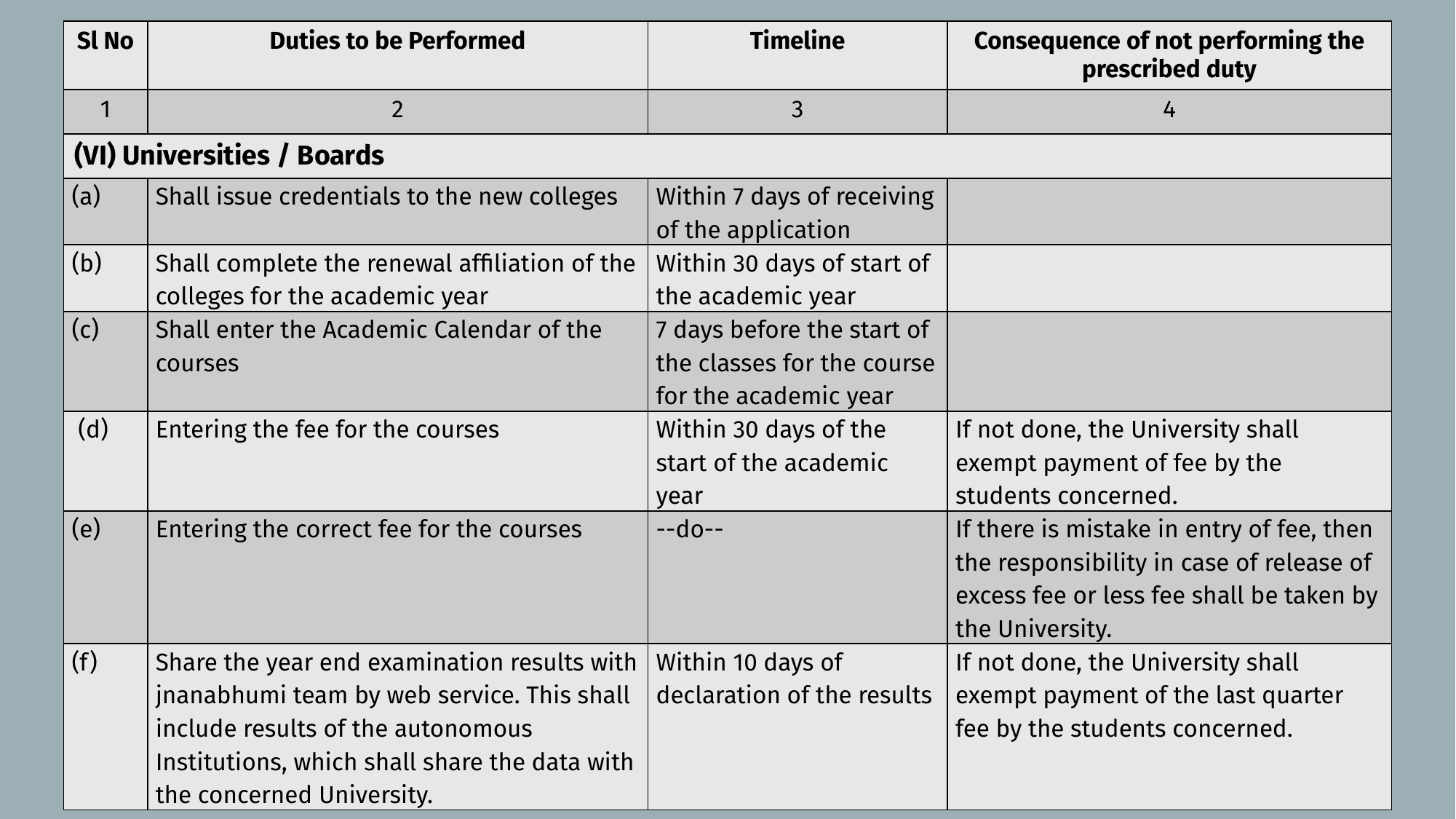

| Sl No | Duties to be Performed | Timeline | Consequence of not performing the prescribed duty |
| --- | --- | --- | --- |
| 1 | 2 | 3 | 4 |
| (VI) Universities / Boards |  |  |  |
| (a) | Shall issue credentials to the new colleges | Within 7 days of receiving of the application |  |
| (b) | Shall complete the renewal affiliation of the colleges for the academic year | Within 30 days of start of the academic year |  |
| (c) | Shall enter the Academic Calendar of the courses | 7 days before the start of the classes for the course for the academic year |  |
| (d) | Entering the fee for the courses | Within 30 days of the start of the academic year | If not done, the University shall exempt payment of fee by the students concerned. |
| (e) | Entering the correct fee for the courses | --do-- | If there is mistake in entry of fee, then the responsibility in case of release of excess fee or less fee shall be taken by the University. |
| (f) | Share the year end examination results with jnanabhumi team by web service. This shall include results of the autonomous Institutions, which shall share the data with the concerned University. | Within 10 days of declaration of the results | If not done, the University shall exempt payment of the last quarter fee by the students concerned. |